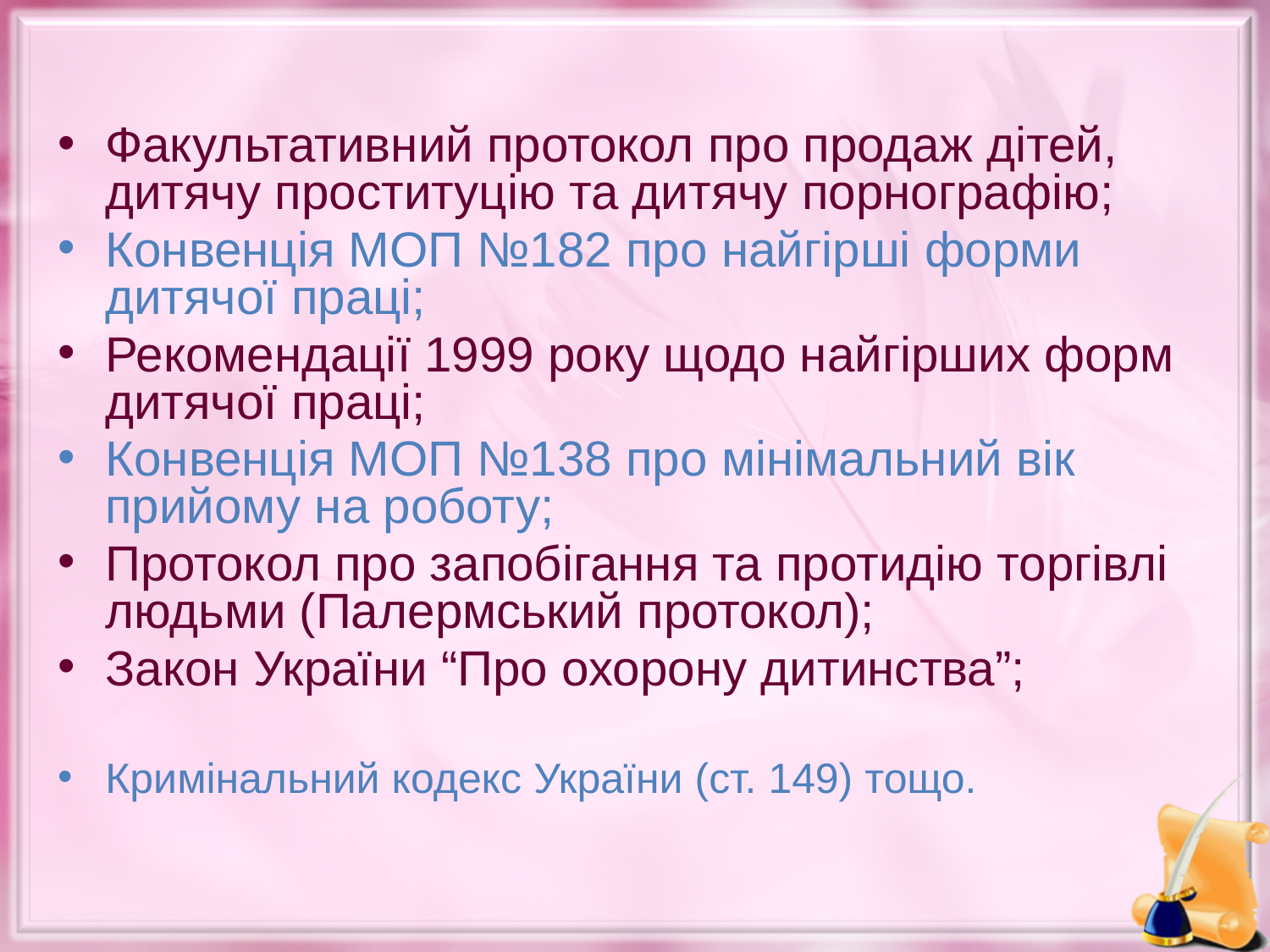

Факультативний протокол про продаж дітей, дитячу проституцію та дитячу порнографію;
Конвенція МОП №182 про найгірші форми дитячої праці;
Рекомендації 1999 року щодо найгірших форм дитячої праці;
Конвенція МОП №138 про мінімальний вік прийому на роботу;
Протокол про запобігання та протидію торгівлі людьми (Палермський протокол);
Закон України “Про охорону дитинства”;

Кримінальний кодекс України (ст. 149) тощо.